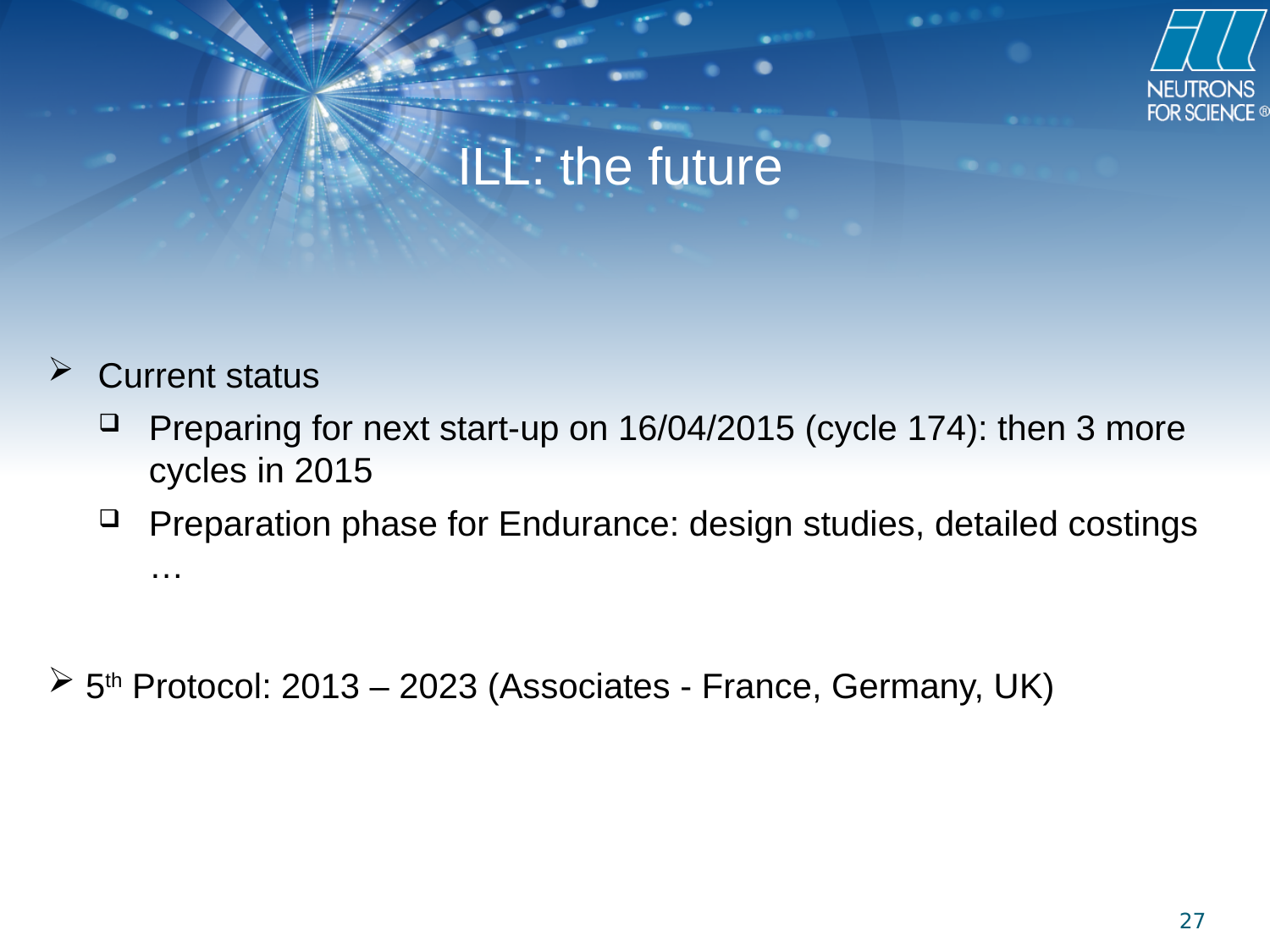

ILL: the future
Current status
Preparing for next start-up on 16/04/2015 (cycle 174): then 3 more  cycles in 2015
Preparation phase for Endurance: design studies, detailed costings …

5th Protocol: 2013 – 2023 (Associates - France, Germany, UK)
27